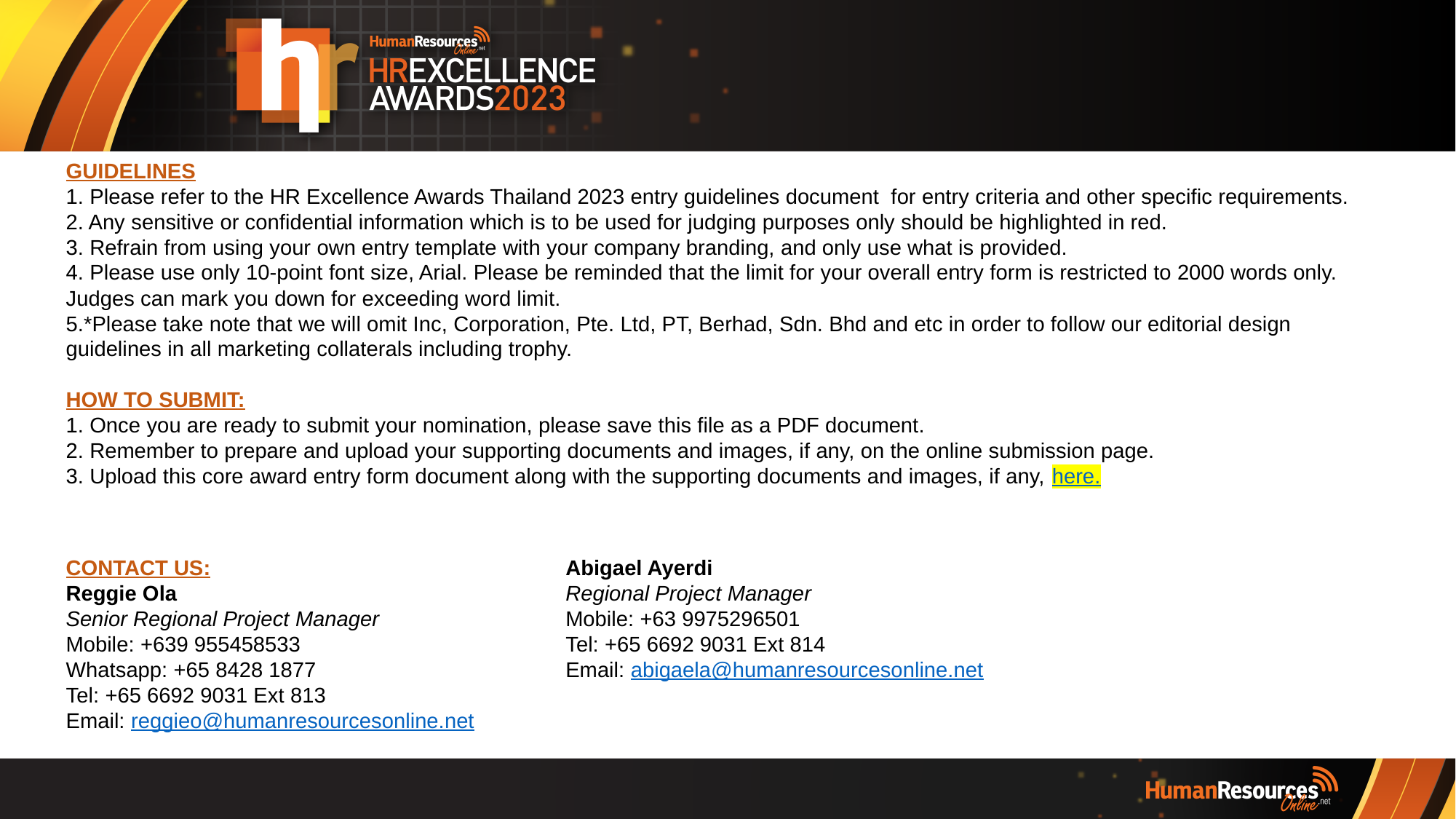

GUIDELINES
1. Please refer to the HR Excellence Awards Thailand 2023 entry guidelines document  for entry criteria and other specific requirements.
2. Any sensitive or confidential information which is to be used for judging purposes only should be highlighted in red.
3. Refrain from using your own entry template with your company branding, and only use what is provided.
4. Please use only 10-point font size, Arial. Please be reminded that the limit for your overall entry form is restricted to 2000 words only. Judges can mark you down for exceeding word limit.
5.*Please take note that we will omit Inc, Corporation, Pte. Ltd, PT, Berhad, Sdn. Bhd and etc in order to follow our editorial design guidelines in all marketing collaterals including trophy.

HOW TO SUBMIT:
1. Once you are ready to submit your nomination, please save this file as a PDF document.
2. Remember to prepare and upload your supporting documents and images, if any, on the online submission page.
3. Upload this core award entry form document along with the supporting documents and images, if any, here.

CONTACT US:
Reggie Ola
Senior Regional Project Manager
Mobile: +639 955458533
Whatsapp: +65 8428 1877
Tel: +65 6692 9031 Ext 813
Email: reggieo@humanresourcesonline.net

Abigael Ayerdi
Regional Project Manager
Mobile: +63 9975296501
Tel: +65 6692 9031 Ext 814
Email: abigaela@humanresourcesonline.net